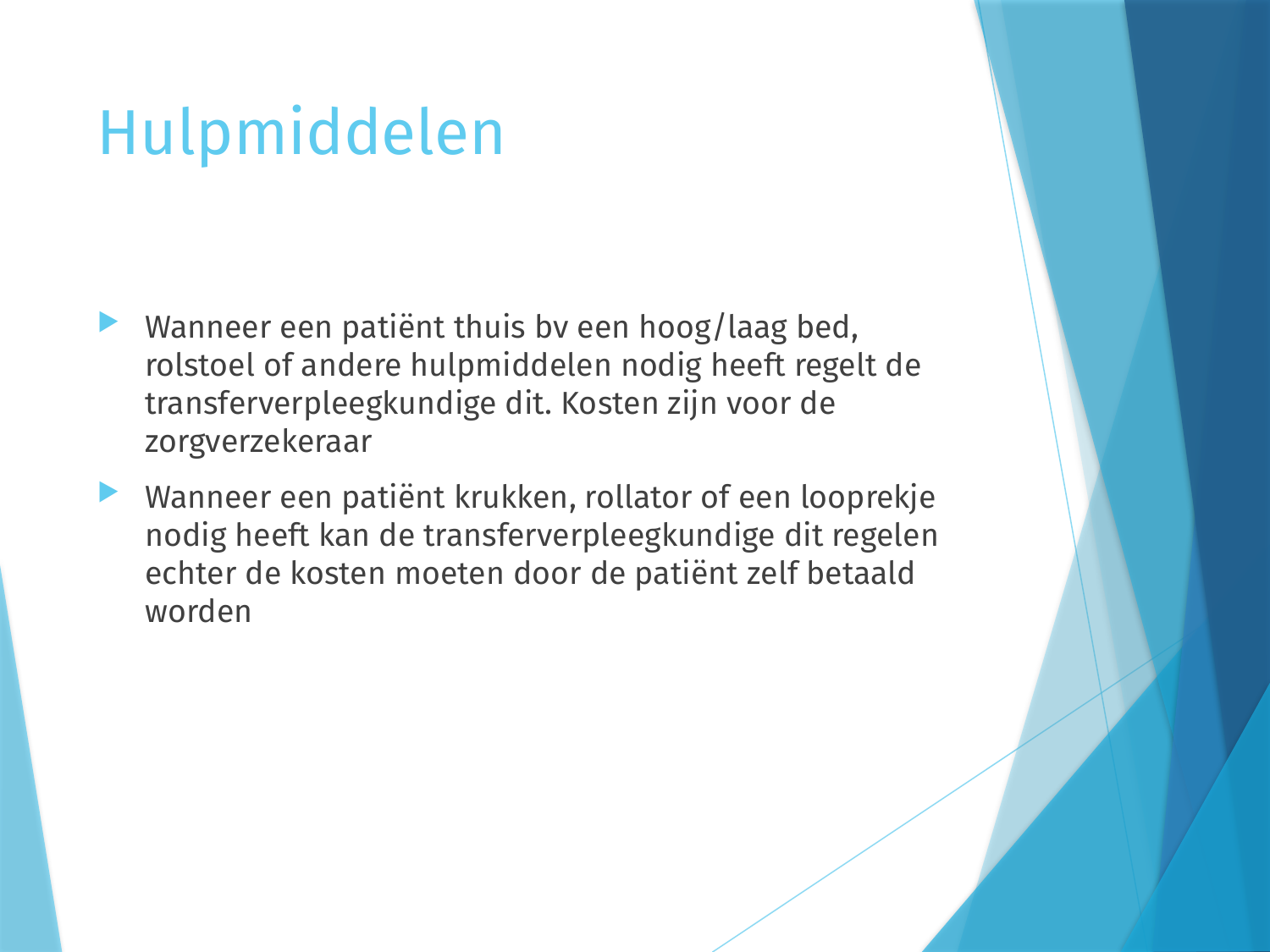

# Hulpmiddelen
Wanneer een patiënt thuis bv een hoog/laag bed, rolstoel of andere hulpmiddelen nodig heeft regelt de transferverpleegkundige dit. Kosten zijn voor de zorgverzekeraar
Wanneer een patiënt krukken, rollator of een looprekje nodig heeft kan de transferverpleegkundige dit regelen echter de kosten moeten door de patiënt zelf betaald worden